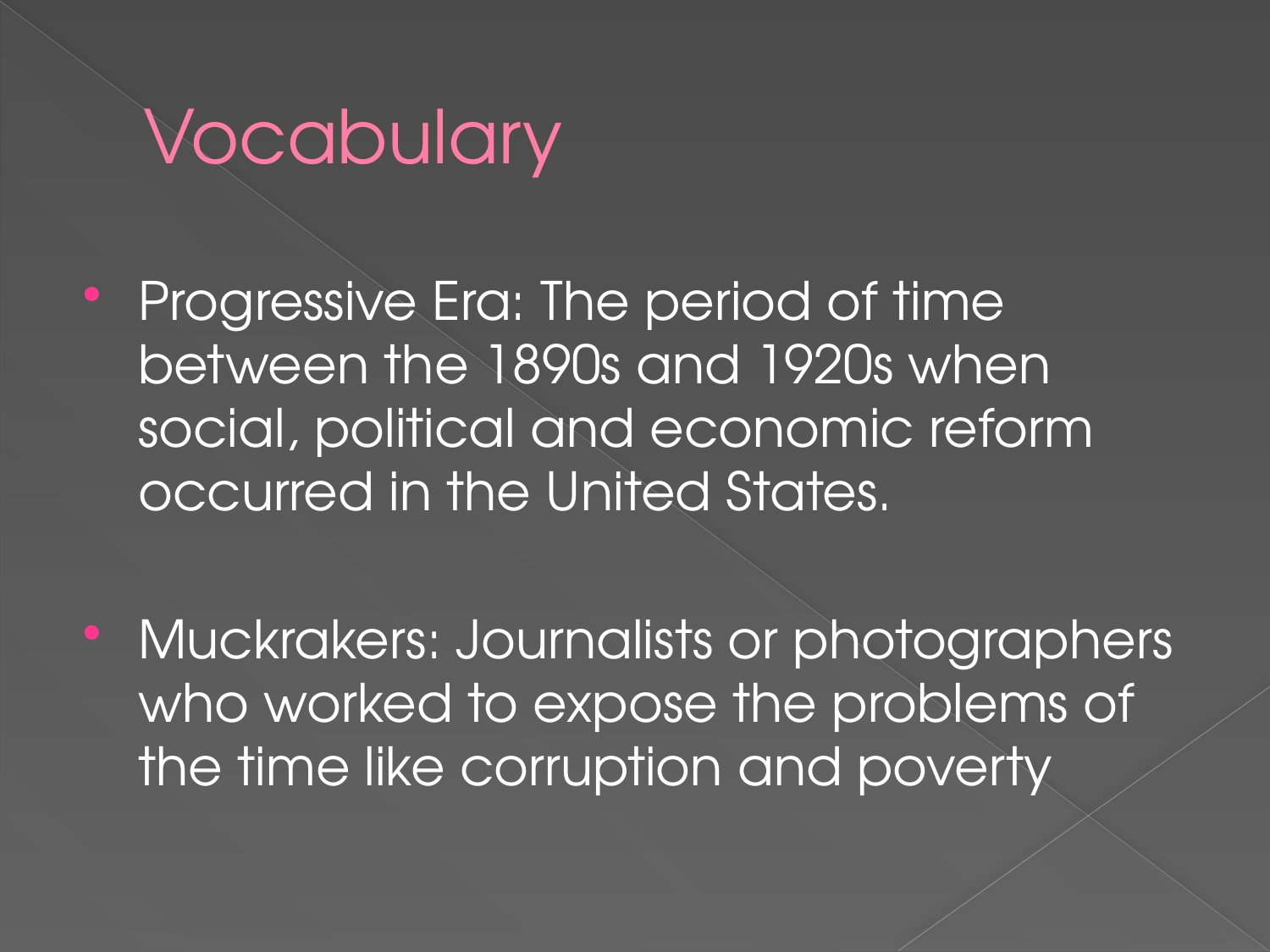

# Vocabulary
Progressive Era: The period of time between the 1890s and 1920s when social, political and economic reform occurred in the United States.

Muckrakers: Journalists or photographers who worked to expose the problems of the time like corruption and poverty